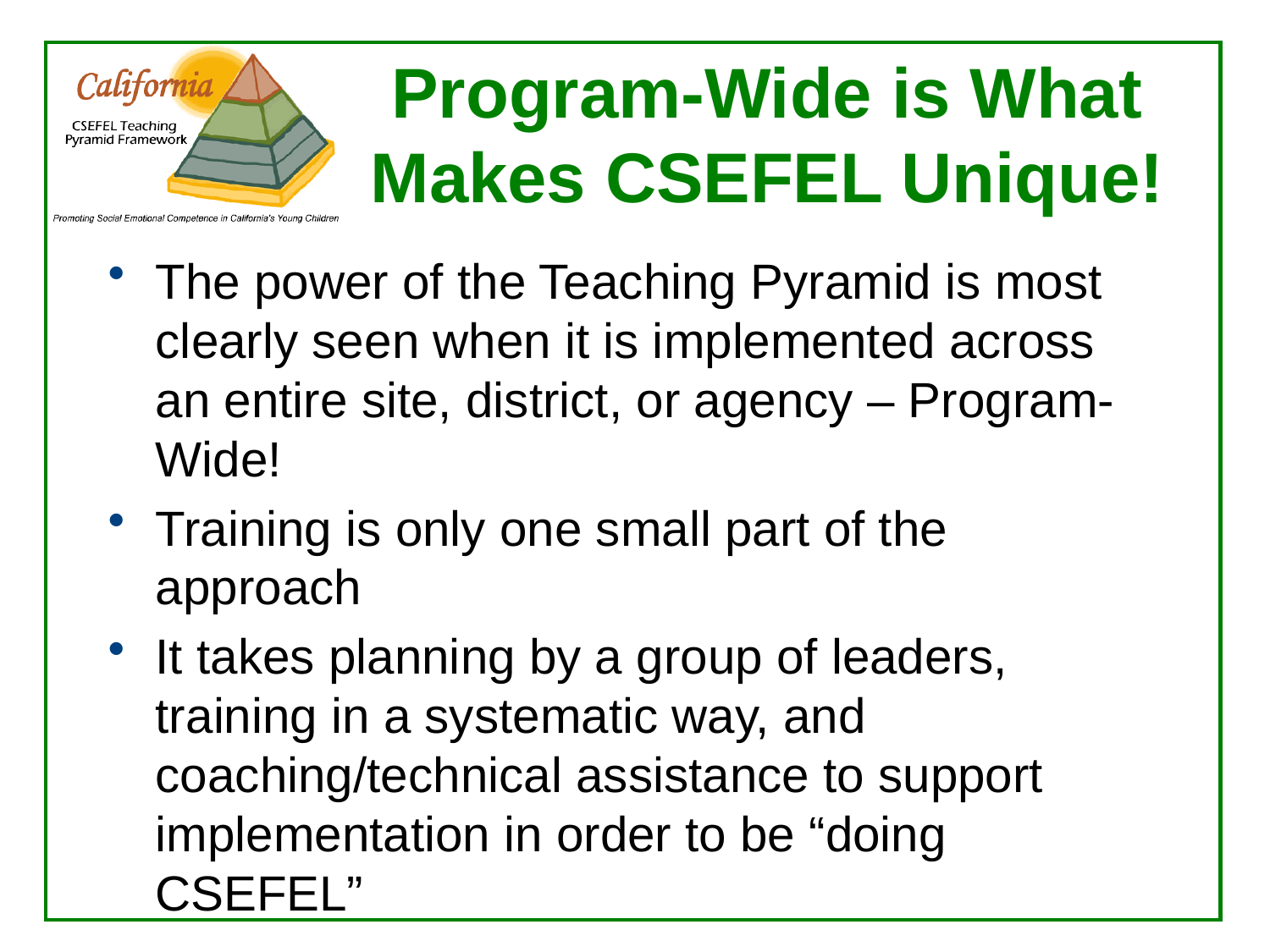

# Program-Wide is What Makes CSEFEL Unique!
The power of the Teaching Pyramid is most clearly seen when it is implemented across an entire site, district, or agency – Program-Wide!
Training is only one small part of the approach
It takes planning by a group of leaders, training in a systematic way, and coaching/technical assistance to support implementation in order to be “doing CSEFEL”